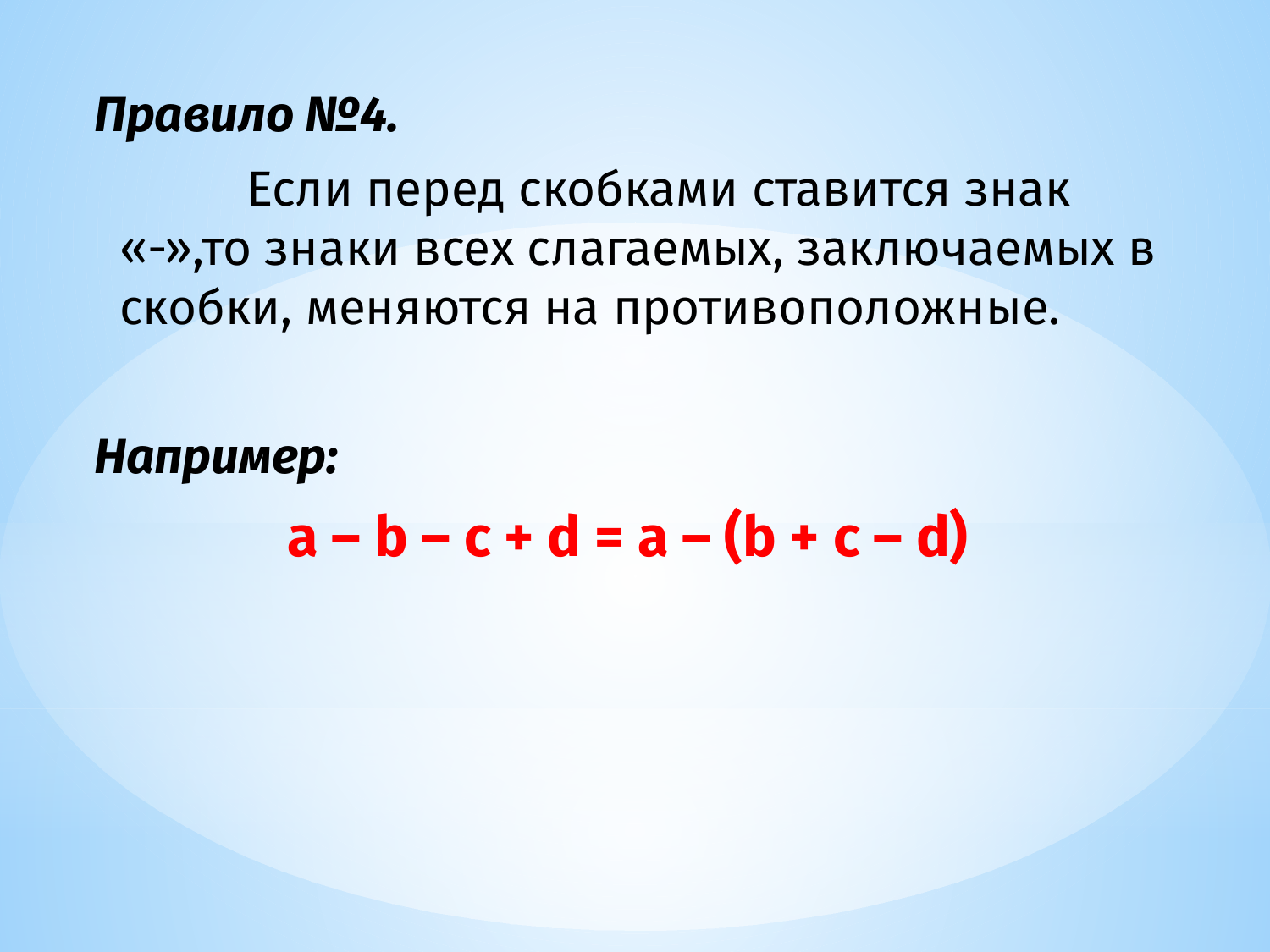

Правило №4.
		Если перед скобками ставится знак «-»,то знаки всех слагаемых, заключаемых в скобки, меняются на противоположные.

Например:
a – b – c + d = a – (b + c – d)